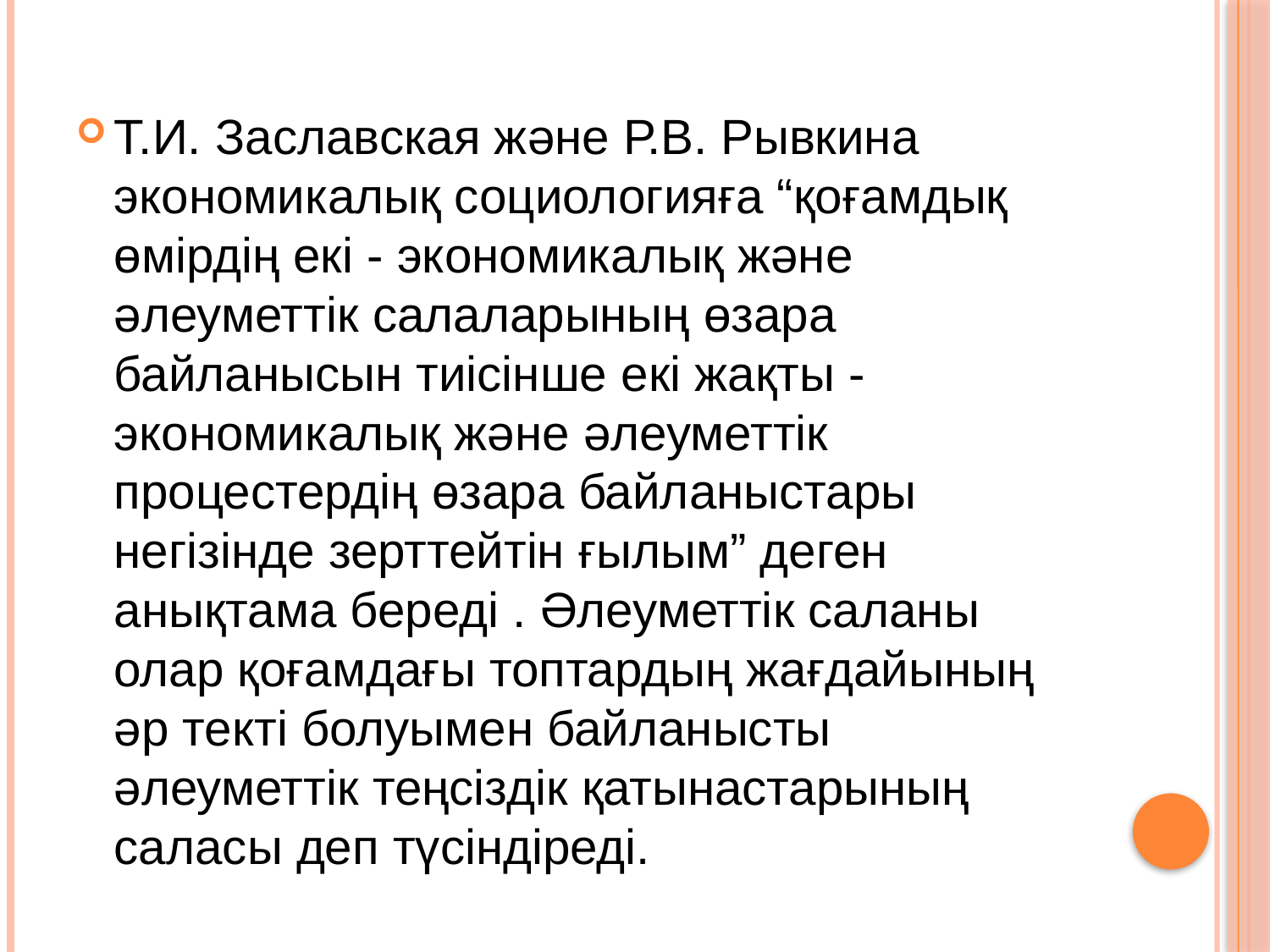

Т.И. Заславская және Р.В. Рывкина экономикалық социологияға “қоғамдық өмірдің екі - экономикалық және әлеуметтік салаларының өзара байланысын тиісінше екі жақты - экономикалық және әлеуметтік процестердің өзара байланыстары негізінде зерттейтін ғылым” деген анықтама береді . Әлеуметтік саланы олар қоғамдағы топтардың жағдайының әр текті болуымен байланысты әлеуметтік теңсіздік қатынастарының саласы деп түсіндіреді.